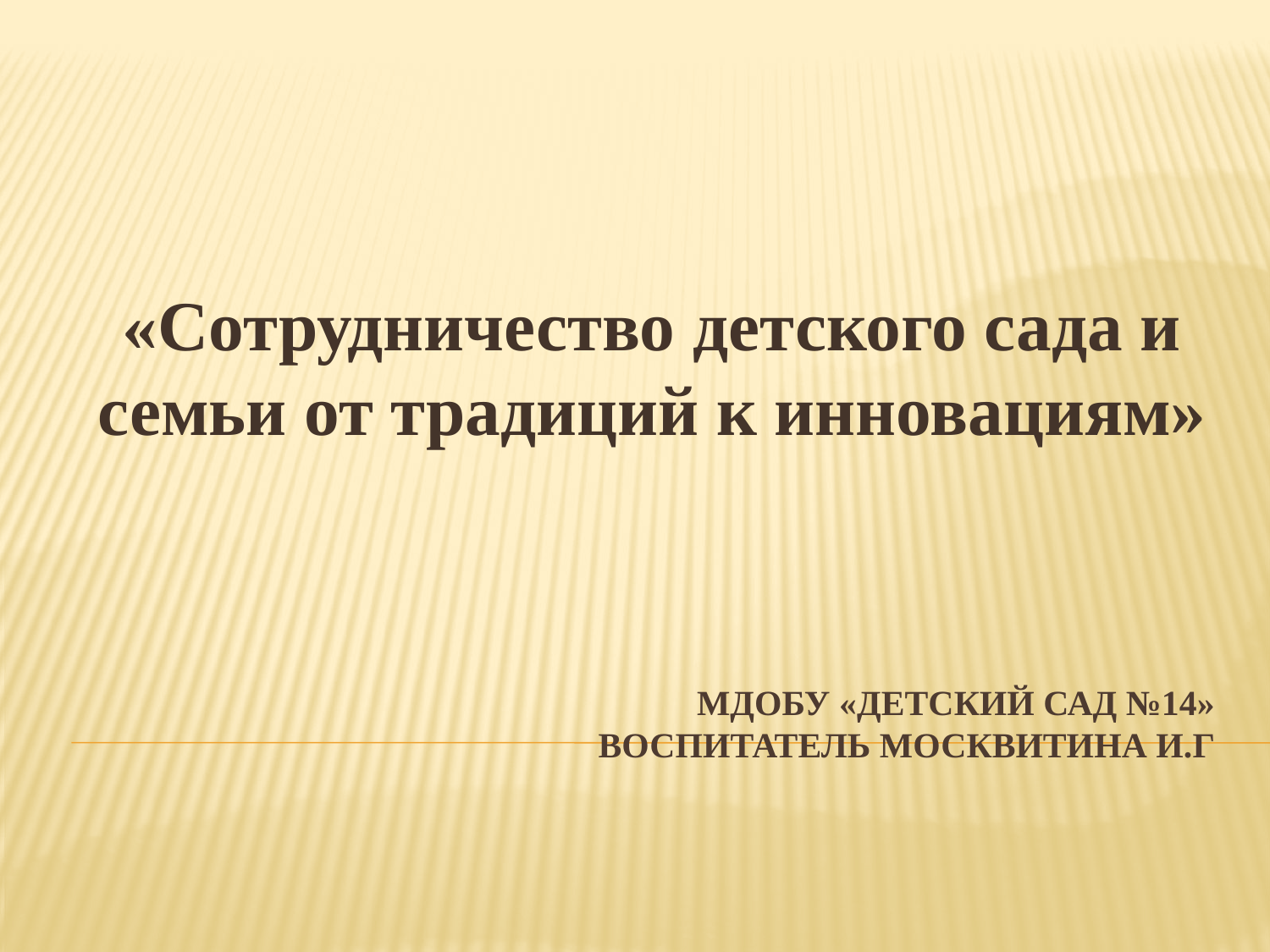

«Сотрудничество детского сада и семьи от традиций к инновациям»
# МДОБУ «Детский сад №14» воспитатель Москвитина И.Г